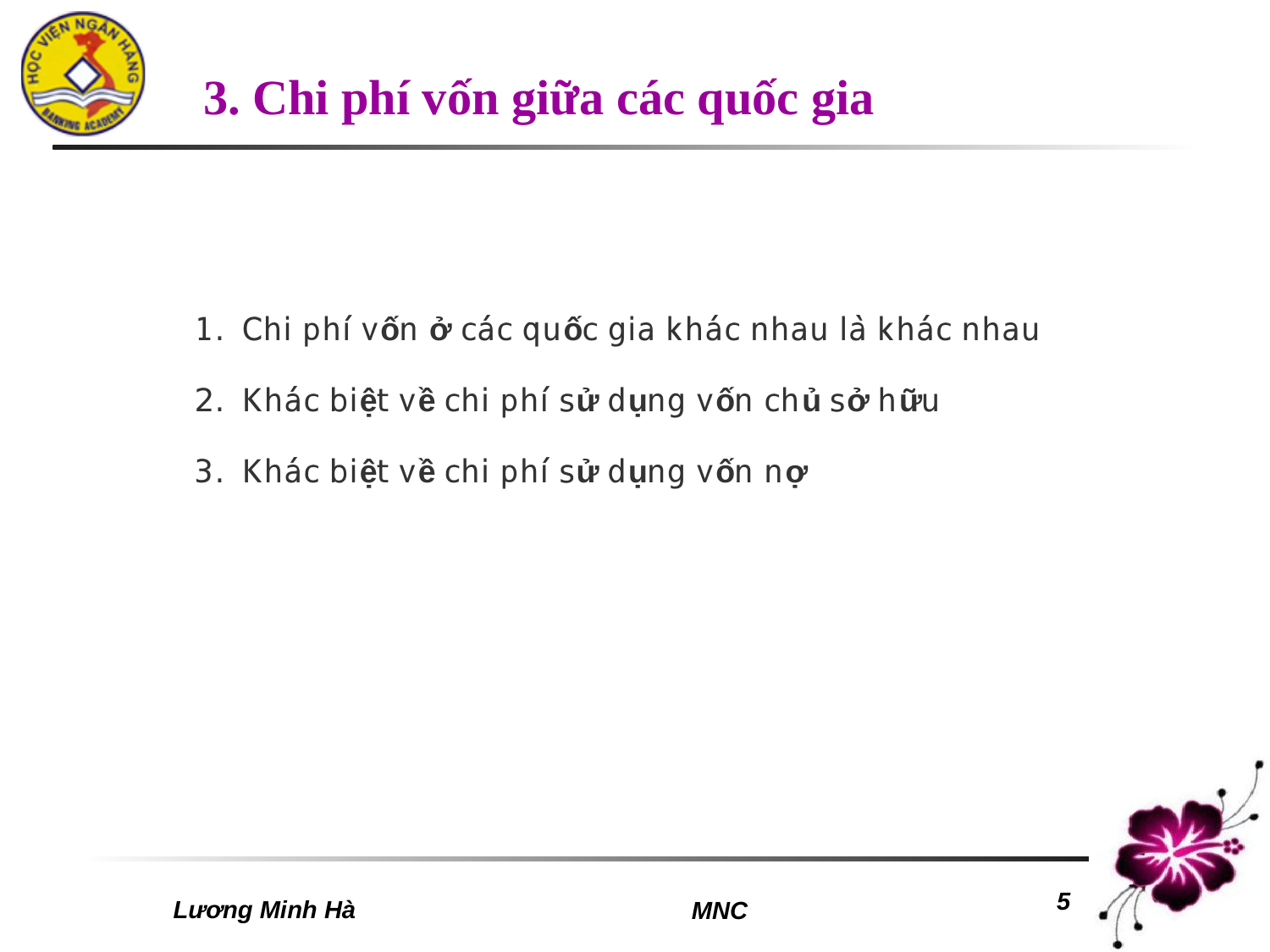

# 3. Chi phí vốn giữa các quốc gia
Chi phí vốn ở các quốc gia khác nhau là khác nhau
Khác biệt về chi phí sử dụng vốn chủ sở hữu
Khác biệt về chi phí sử dụng vốn nợ
Lương Minh Hà